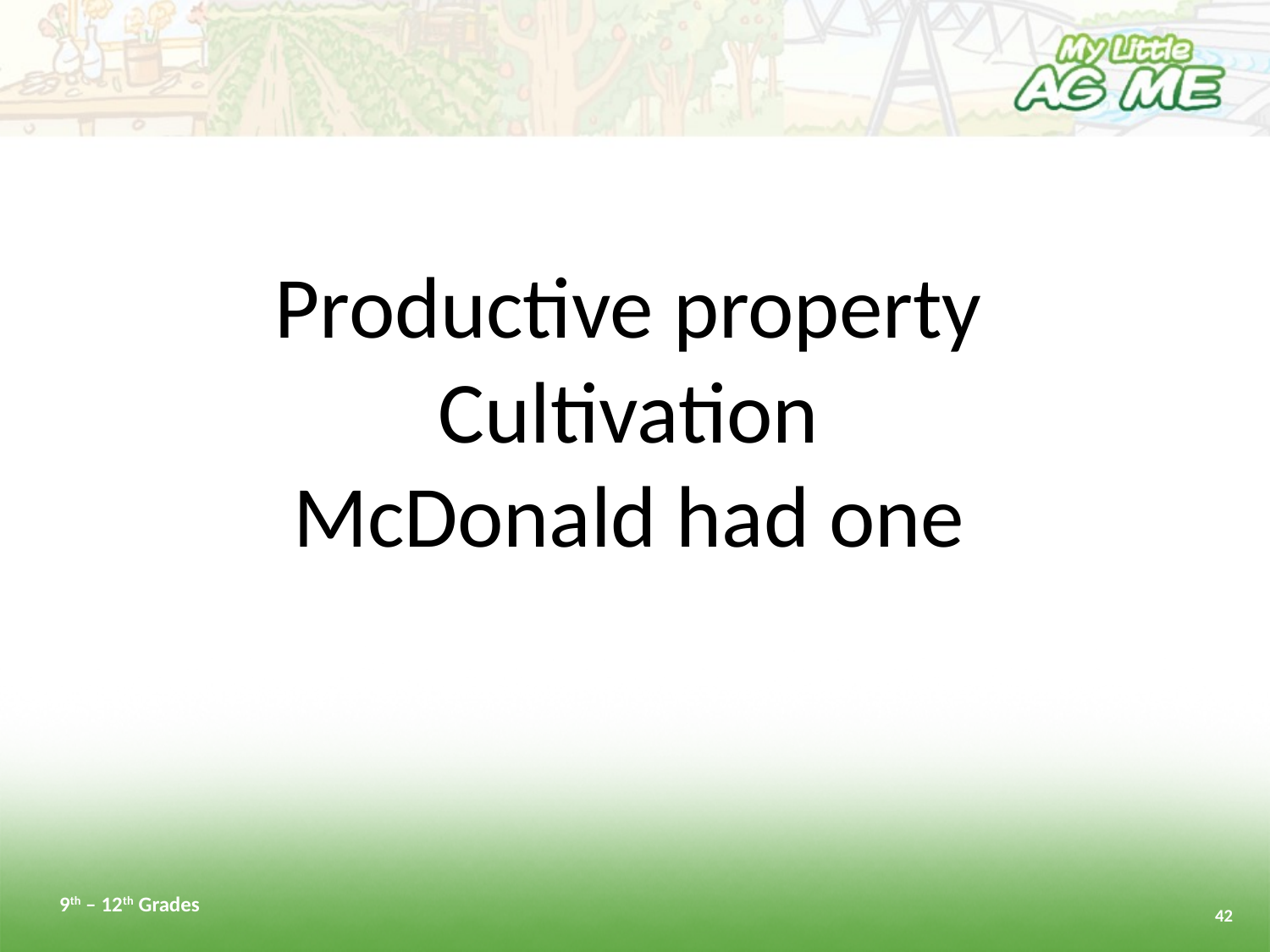

#
Productive property
Cultivation
McDonald had one